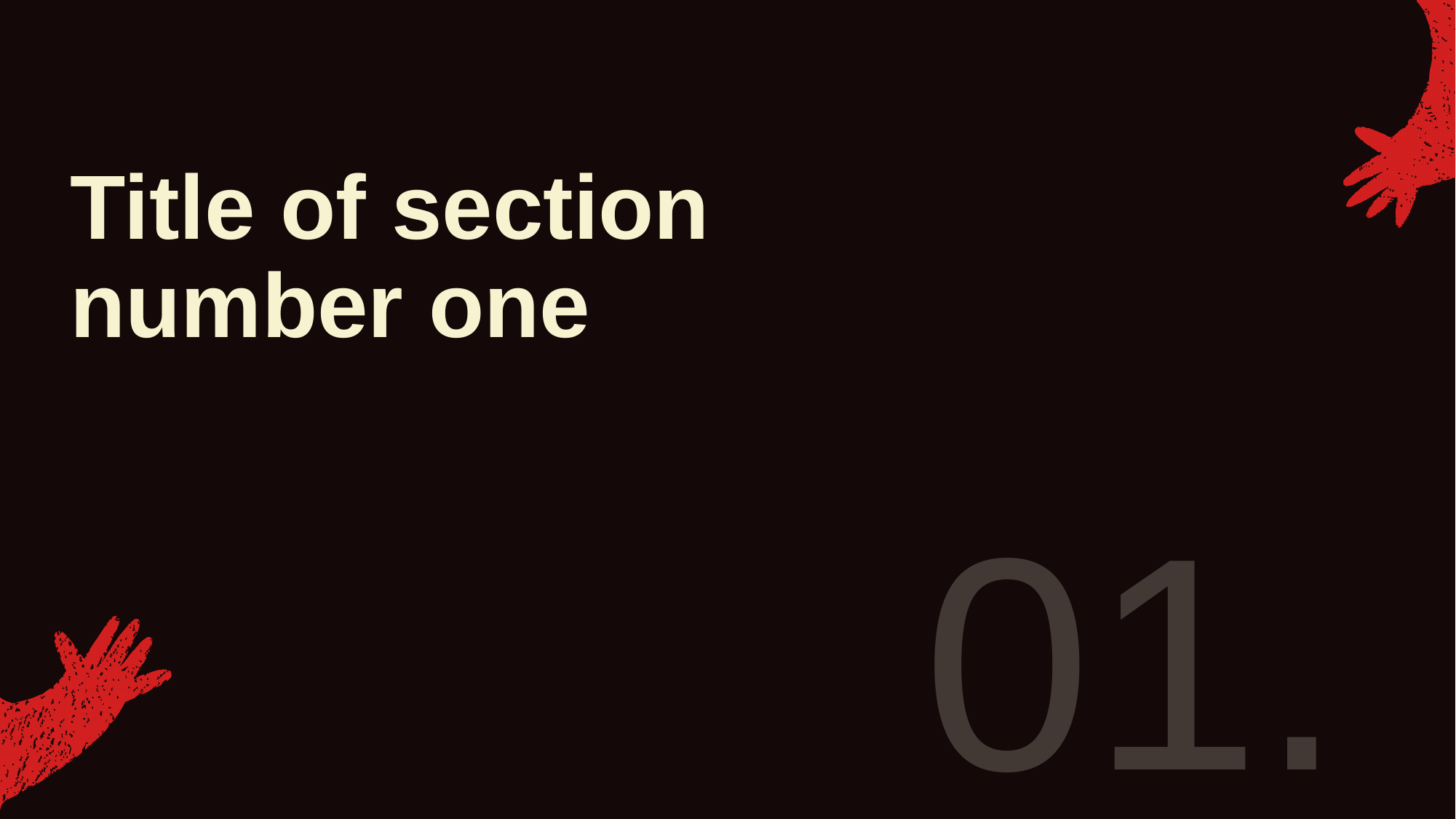

# Title of section number one
01.